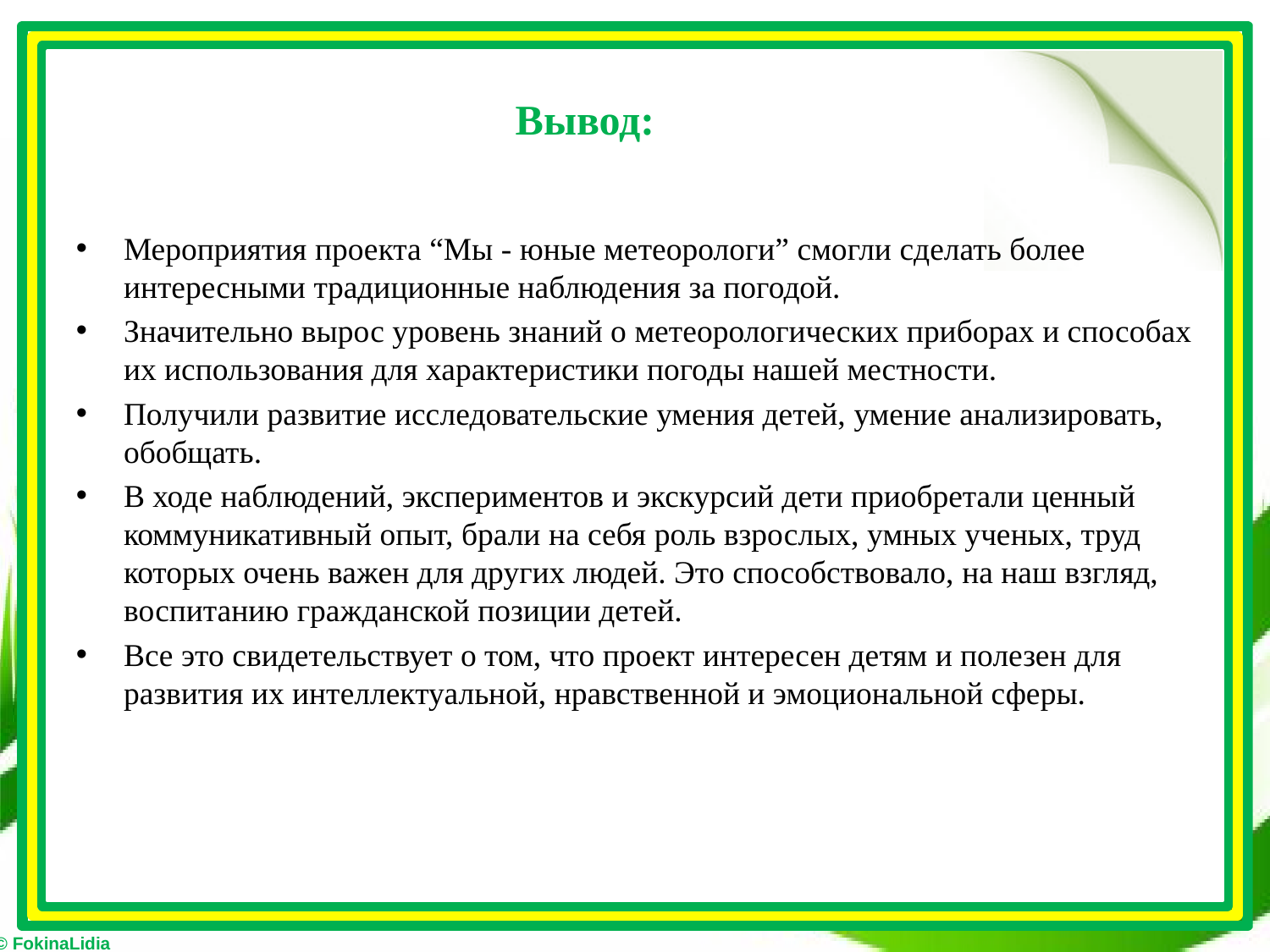

# Вывод:
Мероприятия проекта “Мы - юные метеорологи” смогли сделать более интересными традиционные наблюдения за погодой.
Значительно вырос уровень знаний о метеорологических приборах и способах их использования для характеристики погоды нашей местности.
Получили развитие исследовательские умения детей, умение анализировать, обобщать.
В ходе наблюдений, экспериментов и экскурсий дети приобретали ценный коммуникативный опыт, брали на себя роль взрослых, умных ученых, труд которых очень важен для других людей. Это способствовало, на наш взгляд, воспитанию гражданской позиции детей.
Все это свидетельствует о том, что проект интересен детям и полезен для развития их интеллектуальной, нравственной и эмоциональной сферы.